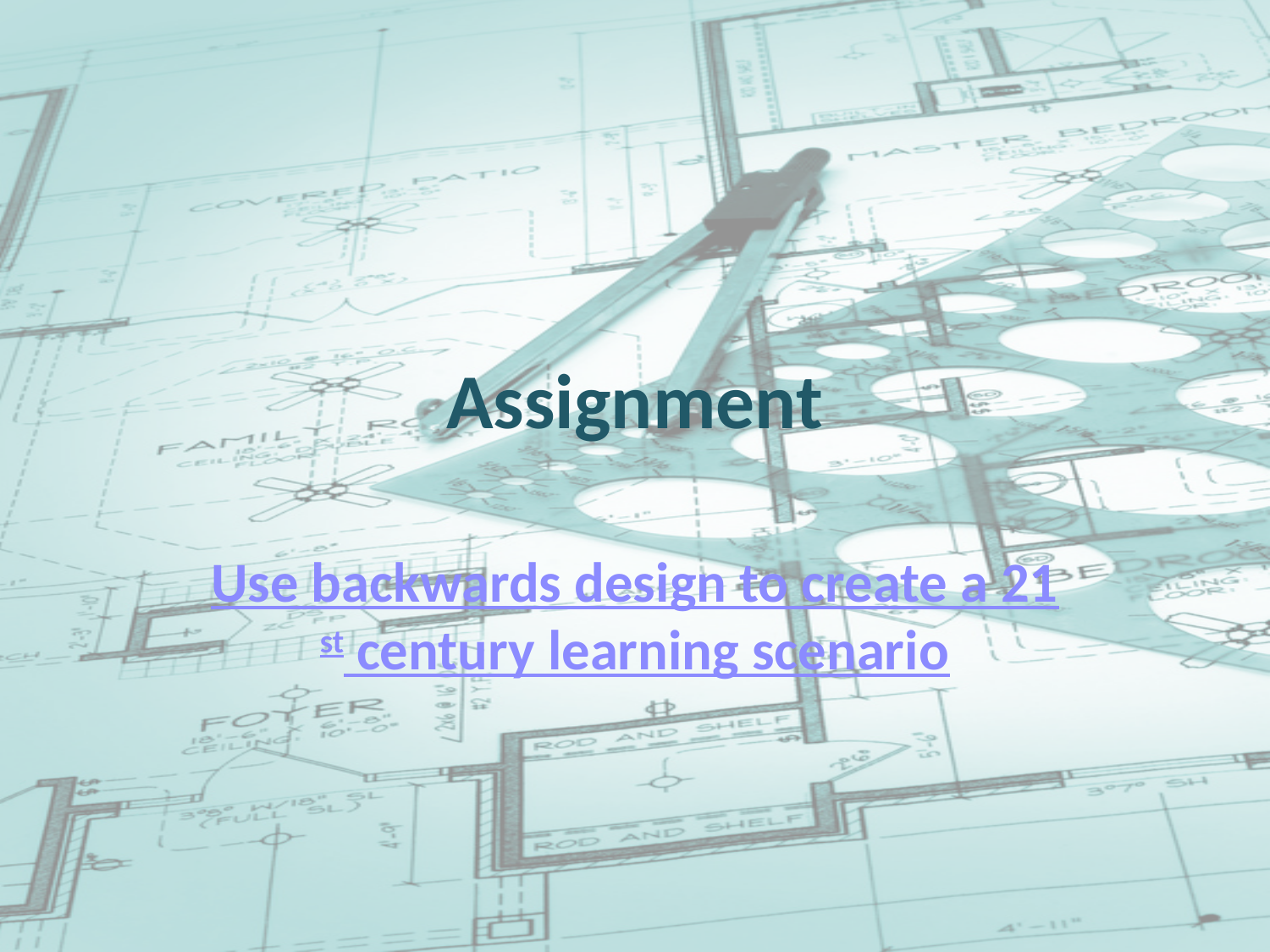

# Assignment
Use backwards design to create a 21st century learning scenario